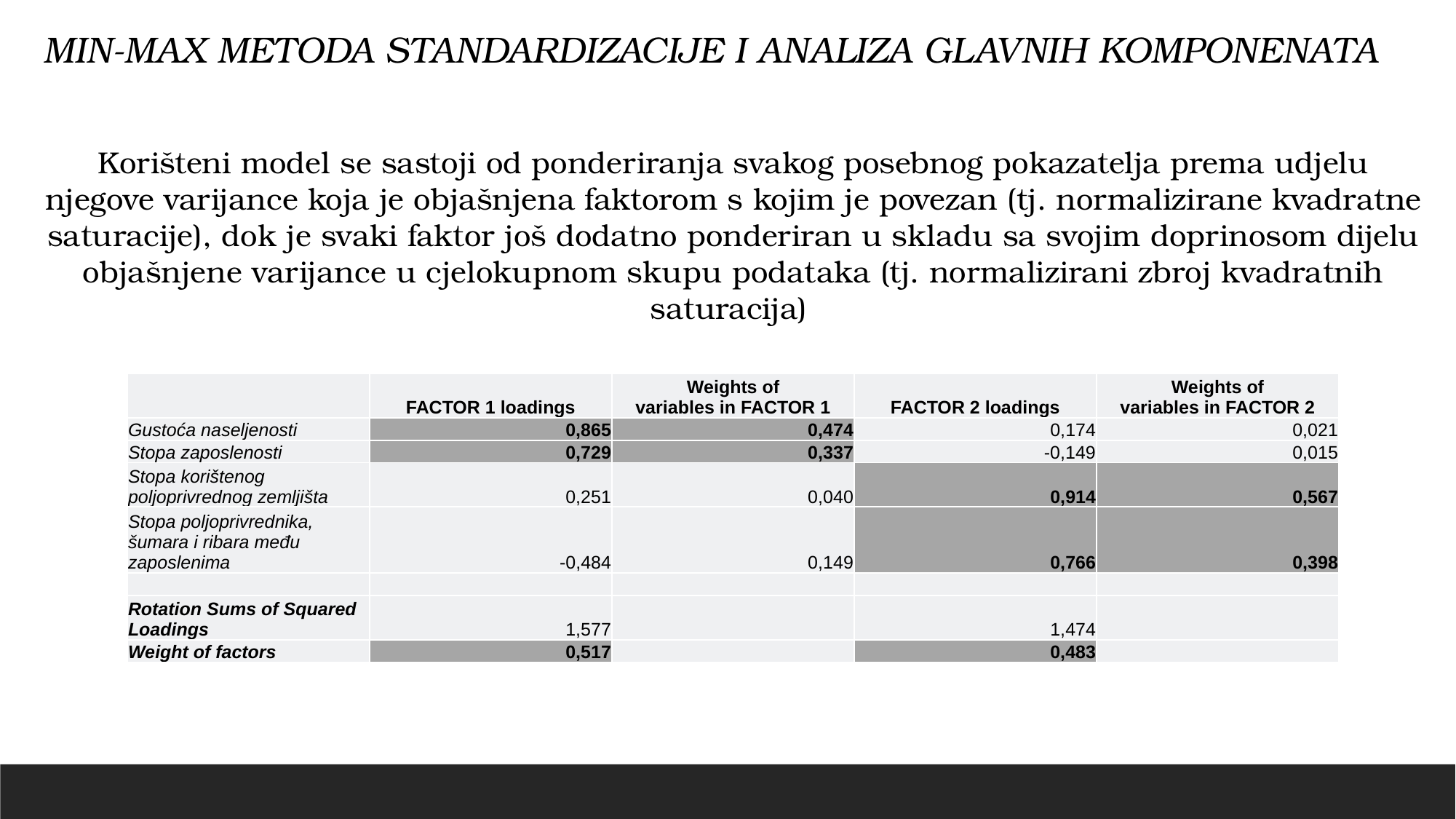

MIN-MAX METODA STANDARDIZACIJE I ANALIZA GLAVNIH KOMPONENATA
Korišteni model se sastoji od ponderiranja svakog posebnog pokazatelja prema udjelu njegove varijance koja je objašnjena faktorom s kojim je povezan (tj. normalizirane kvadratne saturacije), dok je svaki faktor još dodatno ponderiran u skladu sa svojim doprinosom dijelu objašnjene varijance u cjelokupnom skupu podataka (tj. normalizirani zbroj kvadratnih saturacija)
|  | FACTOR 1 loadings | Weights of variables in FACTOR 1 | FACTOR 2 loadings | Weights of variables in FACTOR 2 |
| --- | --- | --- | --- | --- |
| Gustoća naseljenosti | 0,865 | 0,474 | 0,174 | 0,021 |
| Stopa zaposlenosti | 0,729 | 0,337 | -0,149 | 0,015 |
| Stopa korištenog poljoprivrednog zemljišta | 0,251 | 0,040 | 0,914 | 0,567 |
| Stopa poljoprivrednika, šumara i ribara među zaposlenima | -0,484 | 0,149 | 0,766 | 0,398 |
|  |  |  |  |  |
| Rotation Sums of Squared Loadings | 1,577 |  | 1,474 |  |
| Weight of factors | 0,517 |  | 0,483 |  |